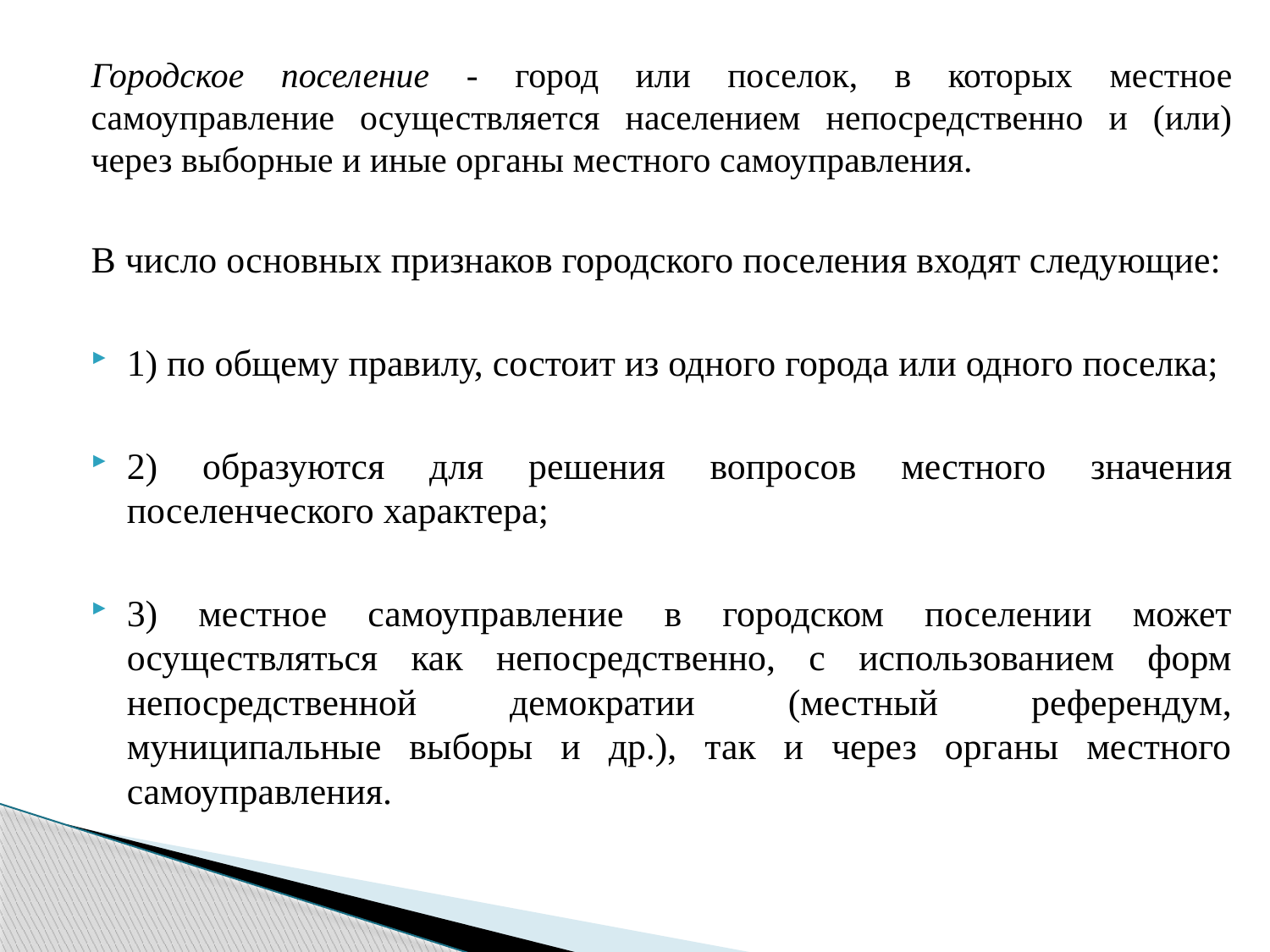

Городское поселение - город или поселок, в которых местное самоуправление осуществляется населением непосредственно и (или) через выборные и иные органы местного самоуправления.

В число основных признаков городского поселения входят следующие:

1) по общему правилу, состоит из одного города или одного поселка;

2) образуются для решения вопросов местного значения поселенческого характера;

3) местное самоуправление в городском поселении может осуществляться как непосредственно, с использованием форм непосредственной демократии (местный референдум, муниципальные выборы и др.), так и через органы местного самоуправления.